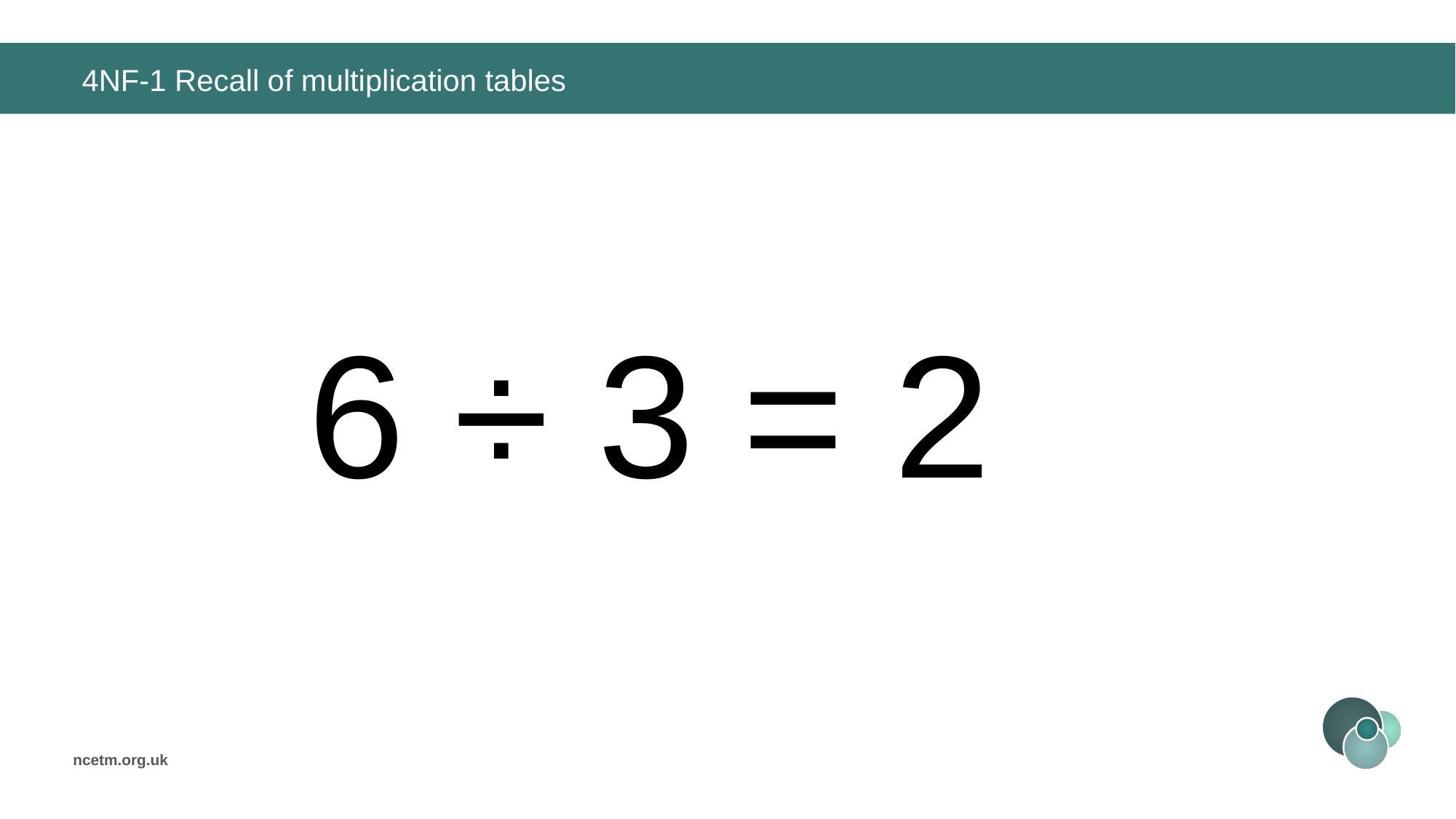

# 4NF-1 Recall of multiplication tables
6 ÷ 3 =
2